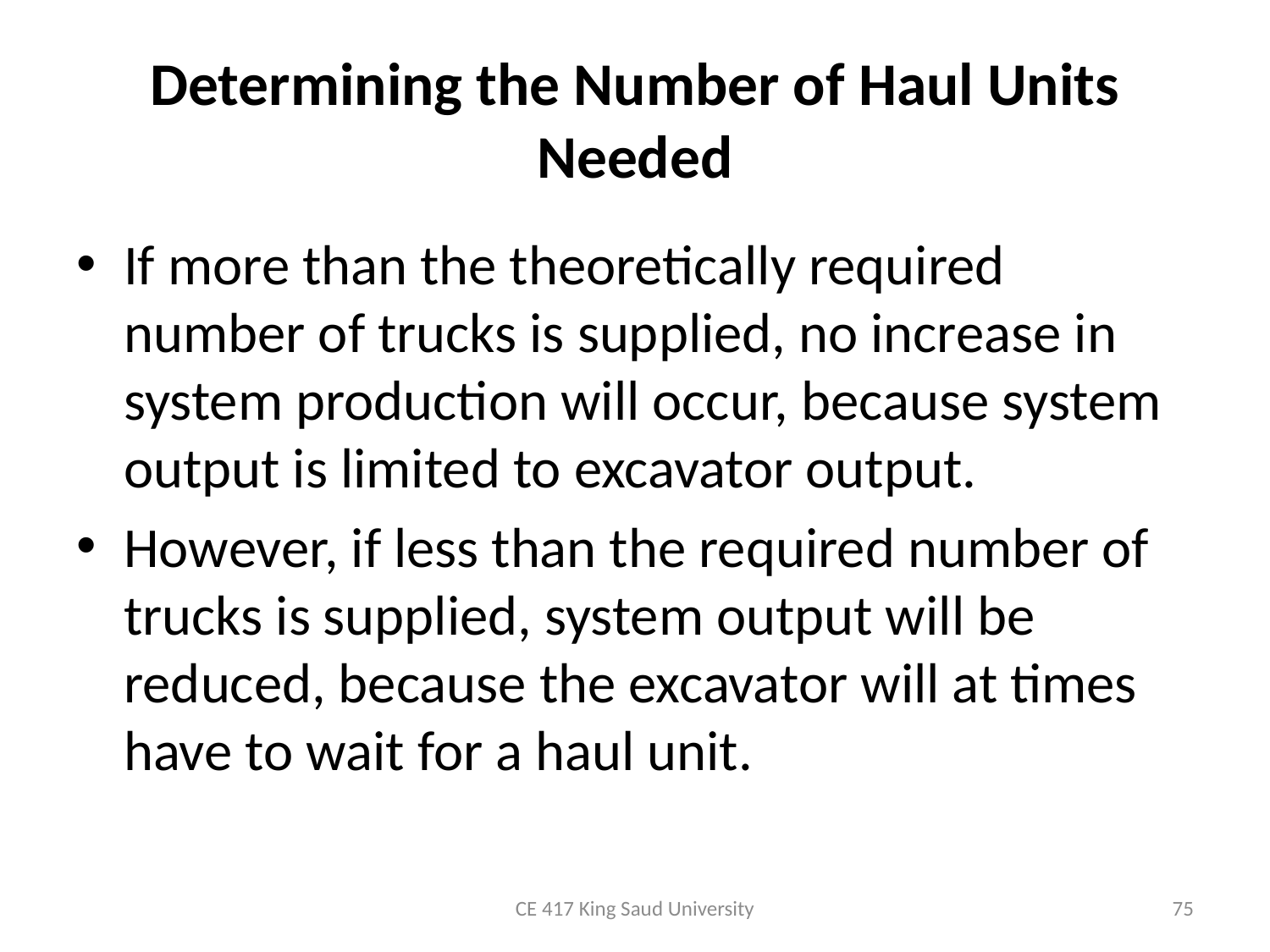

# Determining the Number of Haul Units Needed
If more than the theoretically required number of trucks is supplied, no increase in system production will occur, because system output is limited to excavator output.
However, if less than the required number of trucks is supplied, system output will be reduced, because the excavator will at times have to wait for a haul unit.
CE 417 King Saud University
75